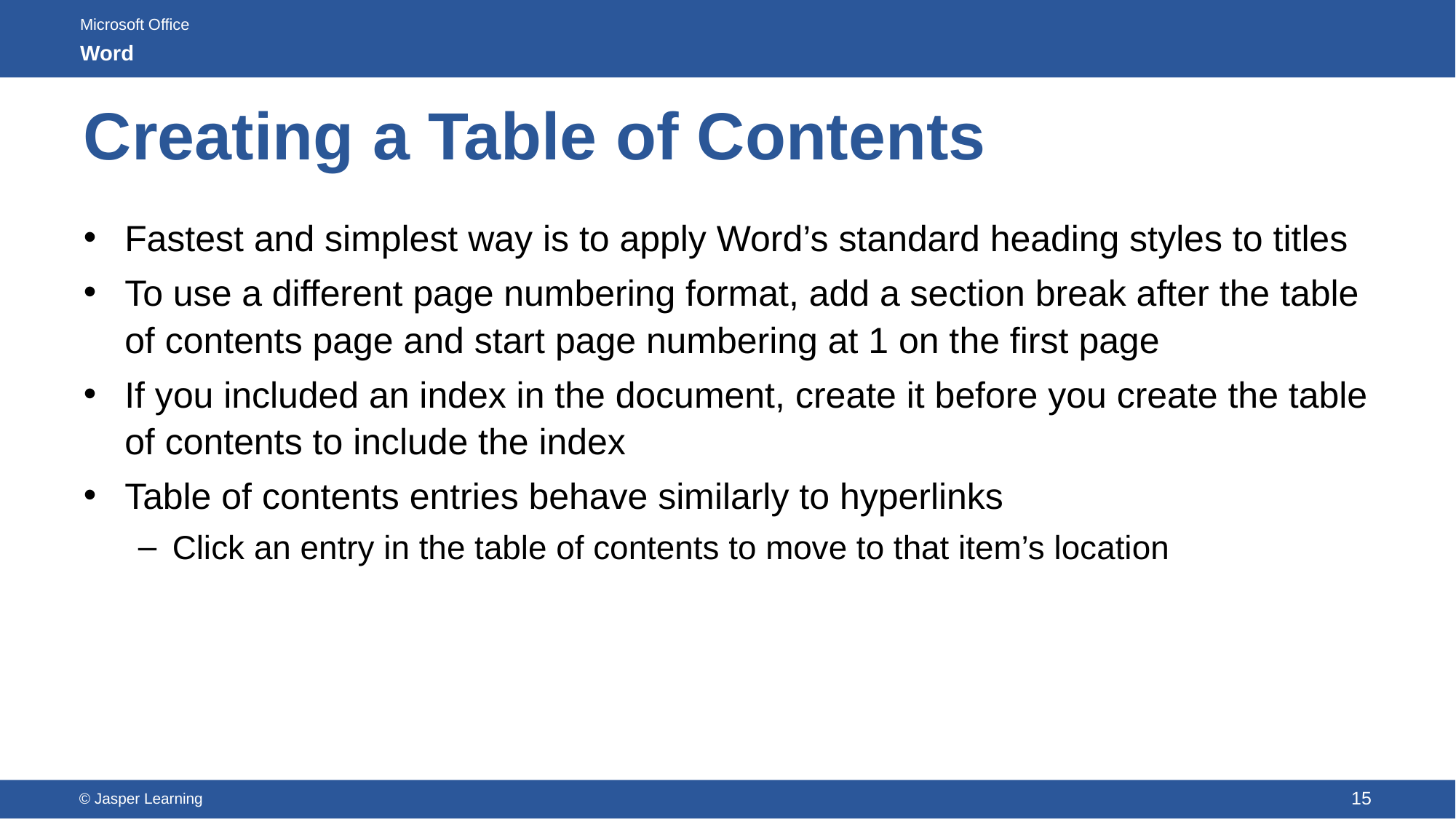

# Creating a Table of Contents
Fastest and simplest way is to apply Word’s standard heading styles to titles
To use a different page numbering format, add a section break after the table of contents page and start page numbering at 1 on the first page
If you included an index in the document, create it before you create the table of contents to include the index
Table of contents entries behave similarly to hyperlinks
Click an entry in the table of contents to move to that item’s location

15
© Jasper Learning